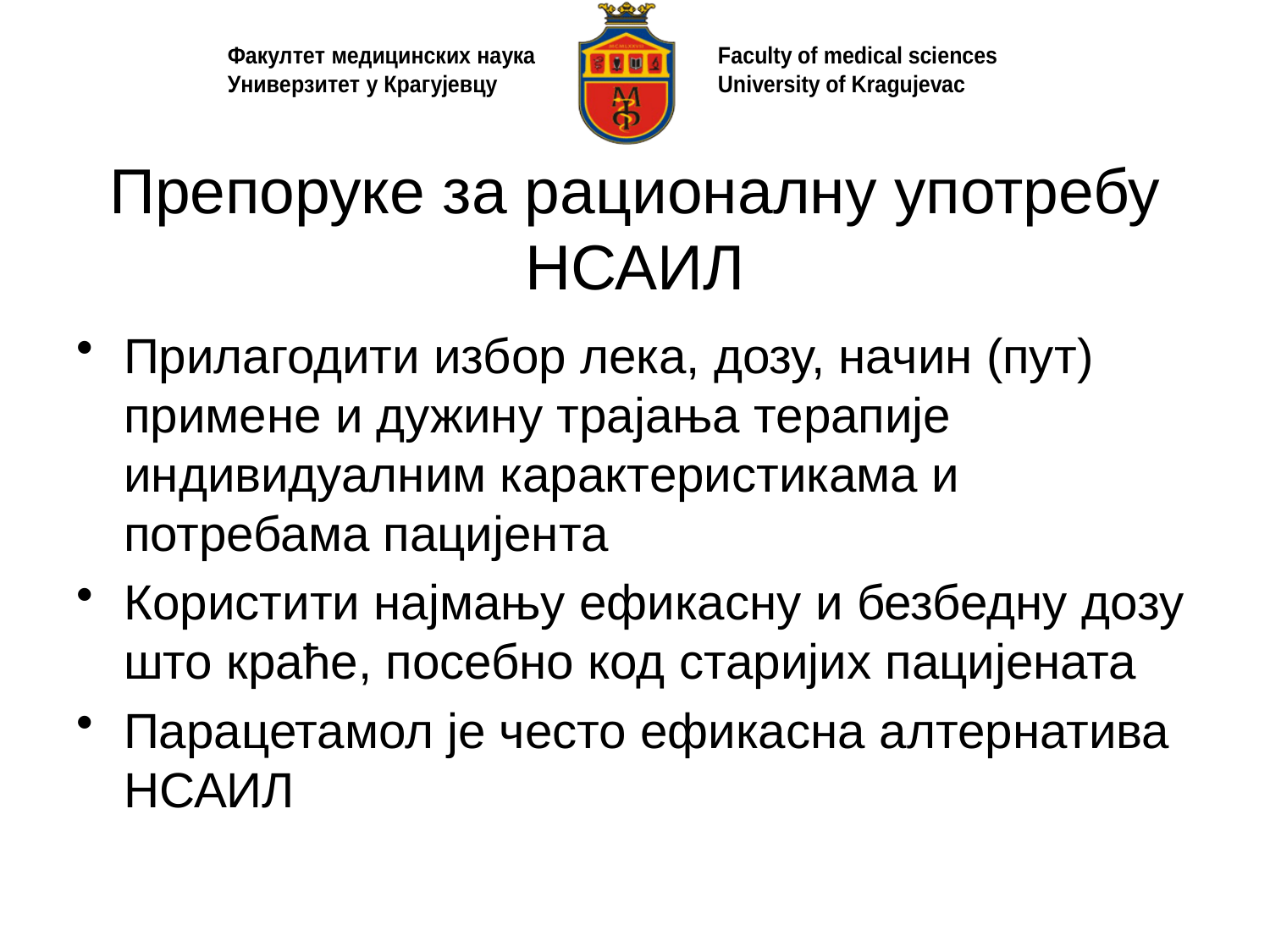

# Препоруке за рационалну употребу НСАИЛ
Прилагодити избор лека, дозу, начин (пут) примене и дужину трајања терапије индивидуалним карактеристикама и потребама пацијента
Користити најмању ефикасну и безбедну дозу што краће, посебно код старијих пацијената
Парацетамол је често ефикасна алтернатива НСАИЛ